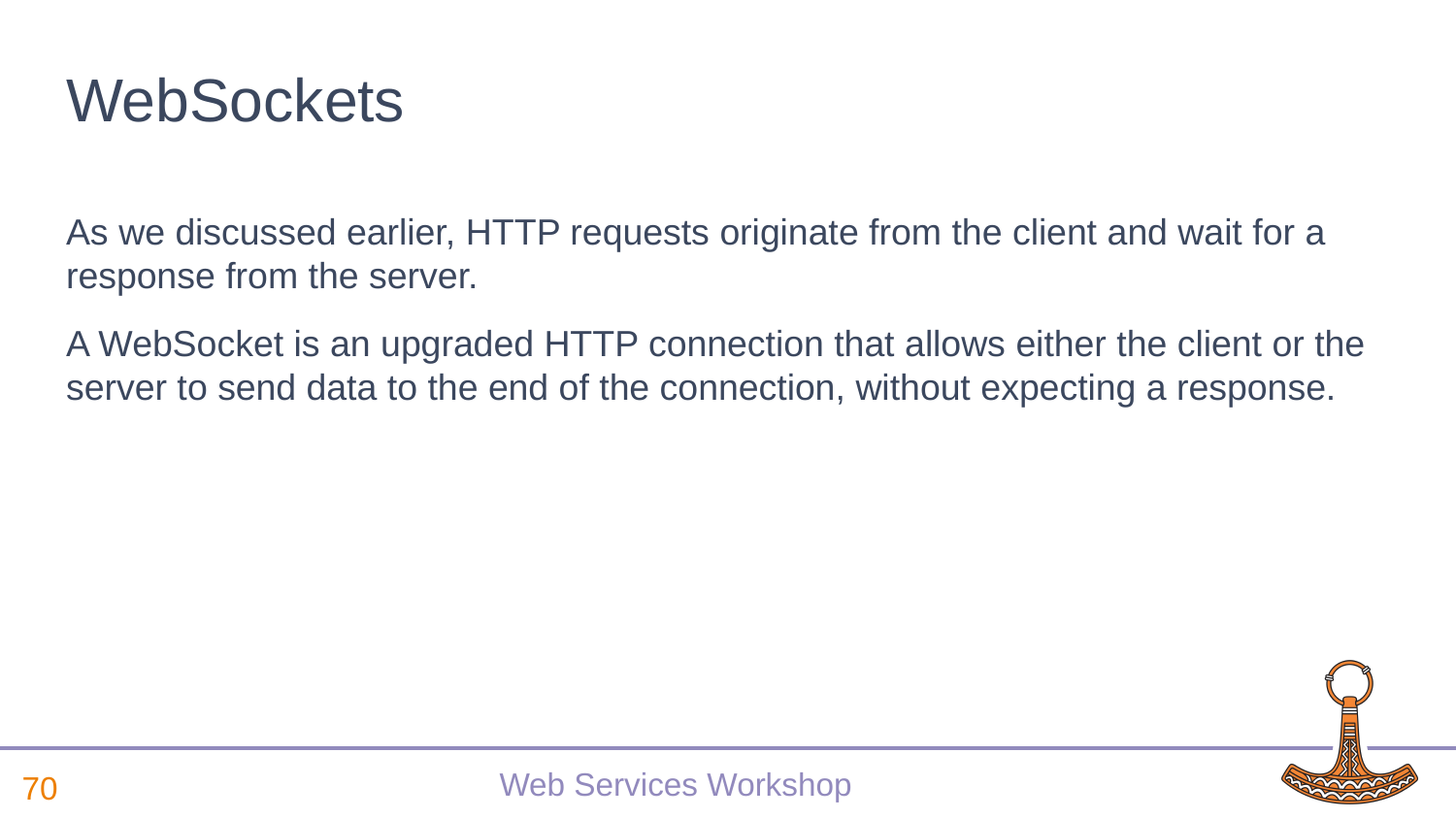

# WebSockets
As we discussed earlier, HTTP requests originate from the client and wait for a response from the server.
A WebSocket is an upgraded HTTP connection that allows either the client or the server to send data to the end of the connection, without expecting a response.